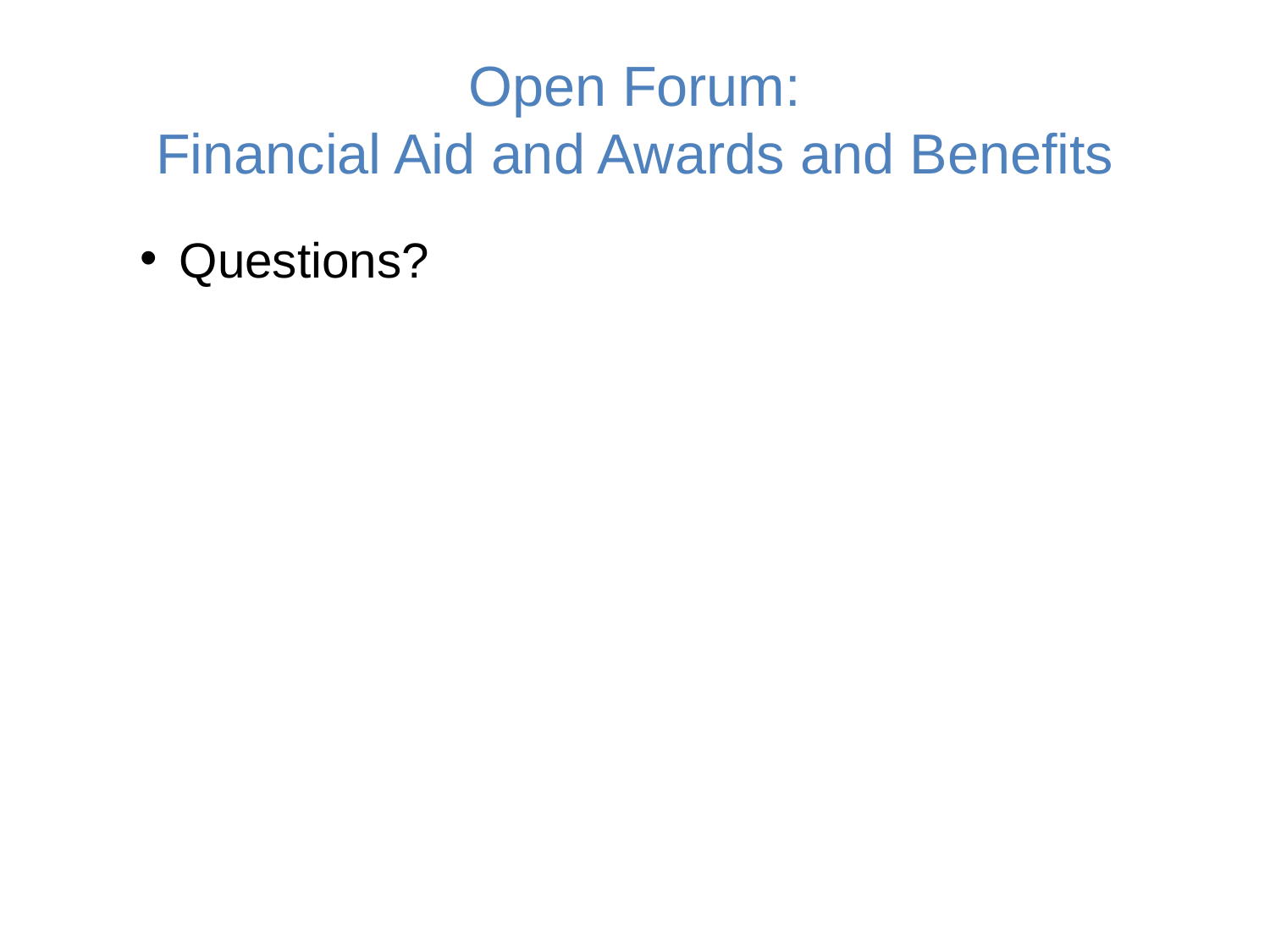

# Open Forum: Financial Aid and Awards and Benefits
Questions?